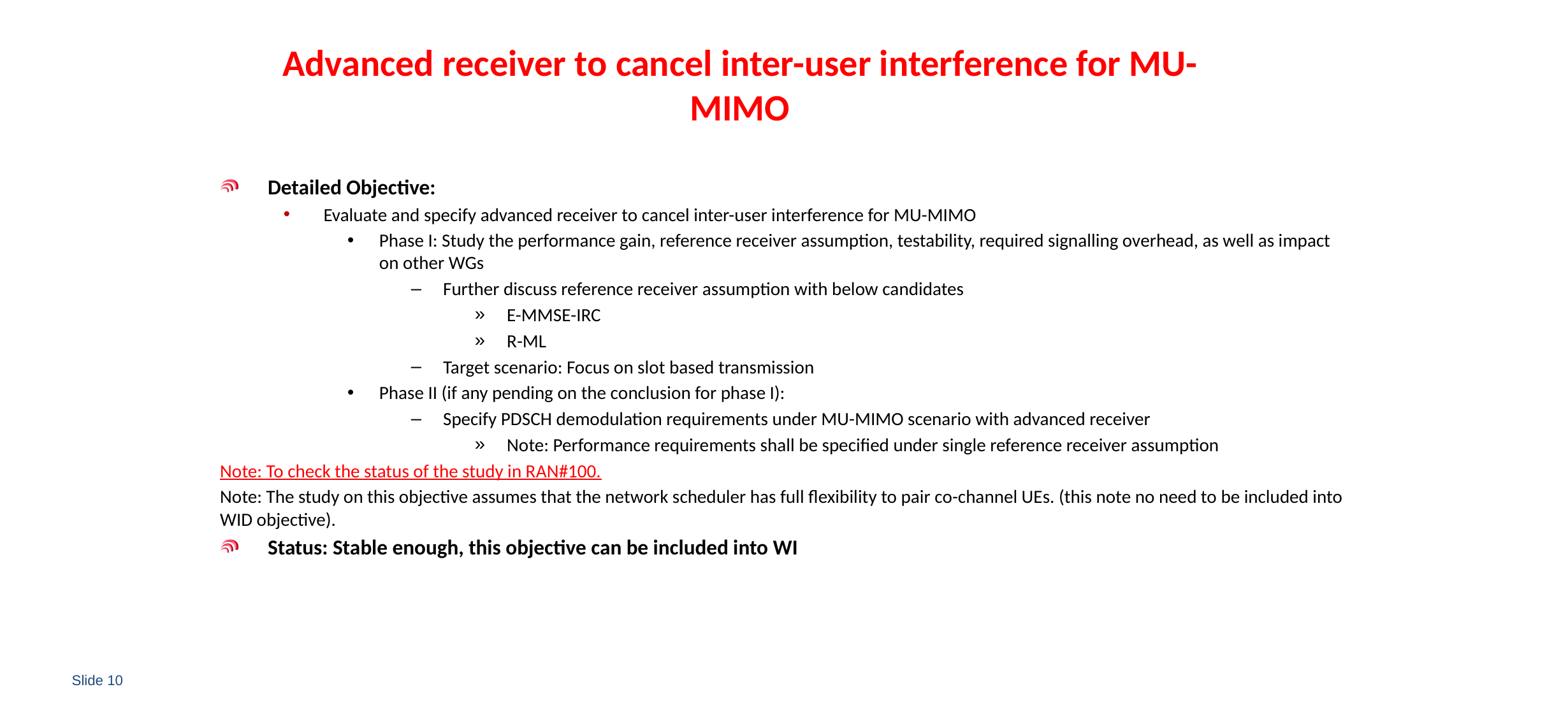

# Advanced receiver to cancel inter-user interference for MU-MIMO
Detailed Objective:
Evaluate and specify advanced receiver to cancel inter-user interference for MU-MIMO
Phase I: Study the performance gain, reference receiver assumption, testability, required signalling overhead, as well as impact on other WGs
Further discuss reference receiver assumption with below candidates
E-MMSE-IRC
R-ML
Target scenario: Focus on slot based transmission
Phase II (if any pending on the conclusion for phase I):
Specify PDSCH demodulation requirements under MU-MIMO scenario with advanced receiver
Note: Performance requirements shall be specified under single reference receiver assumption
Note: To check the status of the study in RAN#100.
Note: The study on this objective assumes that the network scheduler has full flexibility to pair co-channel UEs. (this note no need to be included into WID objective).
Status: Stable enough, this objective can be included into WI